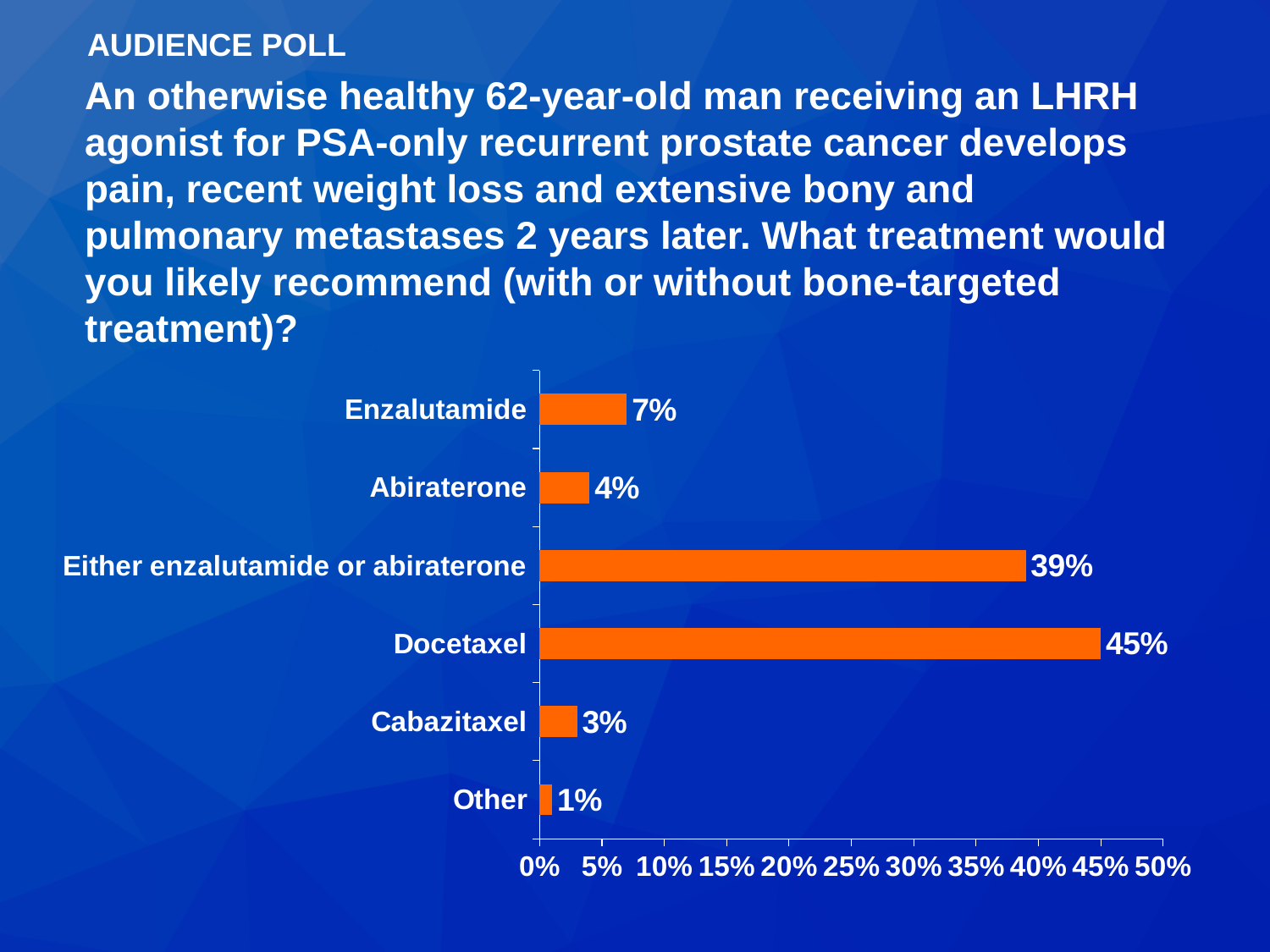

AUDIENCE POLL
An otherwise healthy 62-year-old man receiving an LHRH agonist for PSA-only recurrent prostate cancer develops pain, recent weight loss and extensive bony and pulmonary metastases 2 years later. What treatment would you likely recommend (with or without bone-targeted treatment)?

### Chart

| Category | Series 1 |
|---|---|
| Other | 0.01 |
| Cabazitaxel | 0.03 |
| Docetaxel | 0.45 |
| Either enzalutamide or abiraterone | 0.39 |
| Abiraterone | 0.04 |
| Enzalutamide | 0.07 |